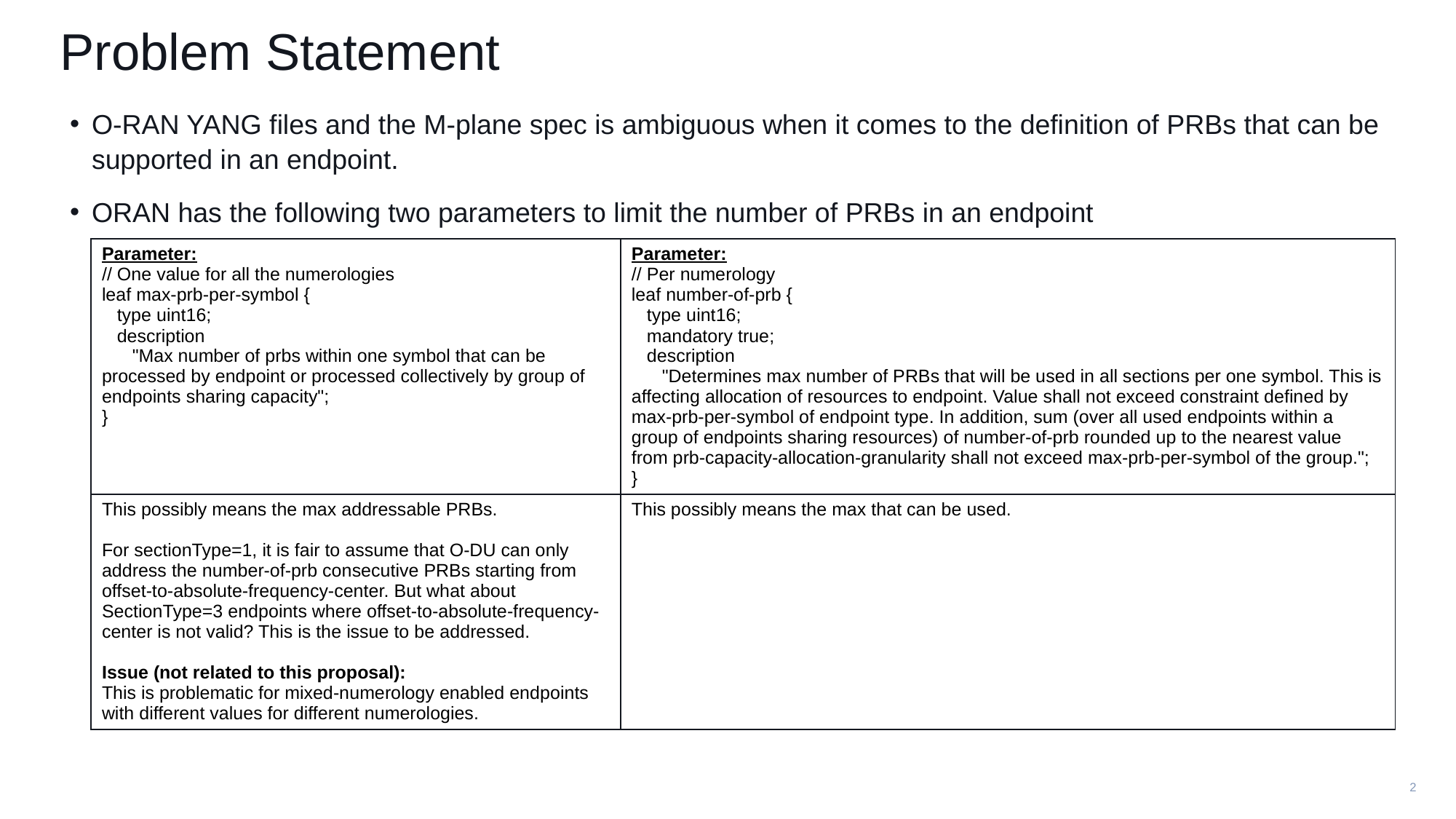

# Problem Statement
O-RAN YANG files and the M-plane spec is ambiguous when it comes to the definition of PRBs that can be   supported in an endpoint.
ORAN has the following two parameters to limit the number of PRBs in an endpoint

| Parameter: // One value for all the numerologies leaf max-prb-per-symbol { type uint16; description "Max number of prbs within one symbol that can be processed by endpoint or processed collectively by group of endpoints sharing capacity"; } | Parameter: // Per numerology leaf number-of-prb { type uint16; mandatory true; description "Determines max number of PRBs that will be used in all sections per one symbol. This is affecting allocation of resources to endpoint. Value shall not exceed constraint defined by max-prb-per-symbol of endpoint type. In addition, sum (over all used endpoints within a group of endpoints sharing resources) of number-of-prb rounded up to the nearest value from prb-capacity-allocation-granularity shall not exceed max-prb-per-symbol of the group."; } |
| --- | --- |
| This possibly means the max addressable PRBs. For sectionType=1, it is fair to assume that O-DU can only address the number-of-prb consecutive PRBs starting from offset-to-absolute-frequency-center. But what about SectionType=3 endpoints where offset-to-absolute-frequency-center is not valid? This is the issue to be addressed. Issue (not related to this proposal): This is problematic for mixed-numerology enabled endpoints with different values for different numerologies. | This possibly means the max that can be used. |